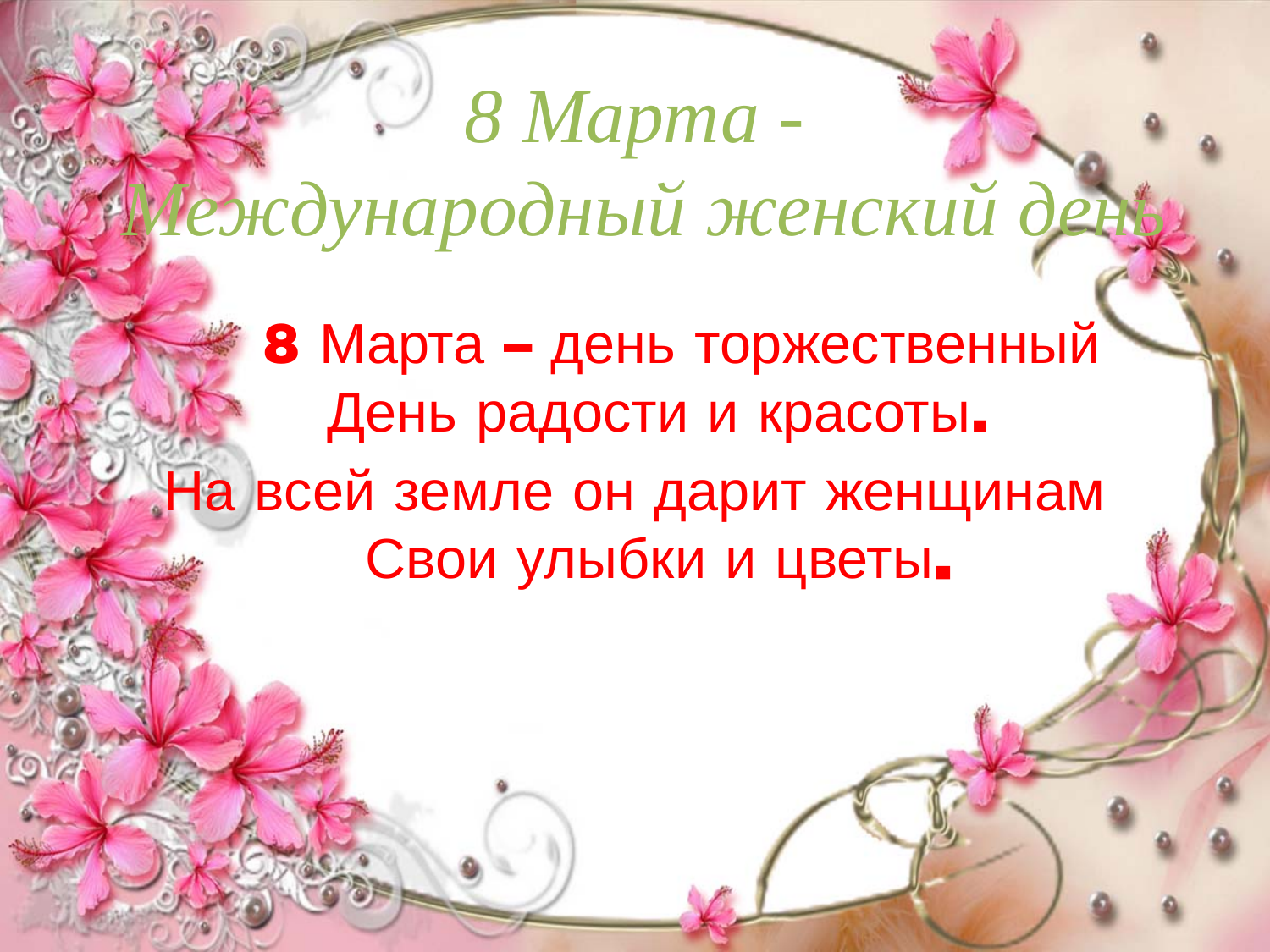

# 8 Марта - Международный женский день

     8 Марта – день торжественный
День радости и красоты.
На всей земле он дарит женщинам
Свои улыбки и цветы.